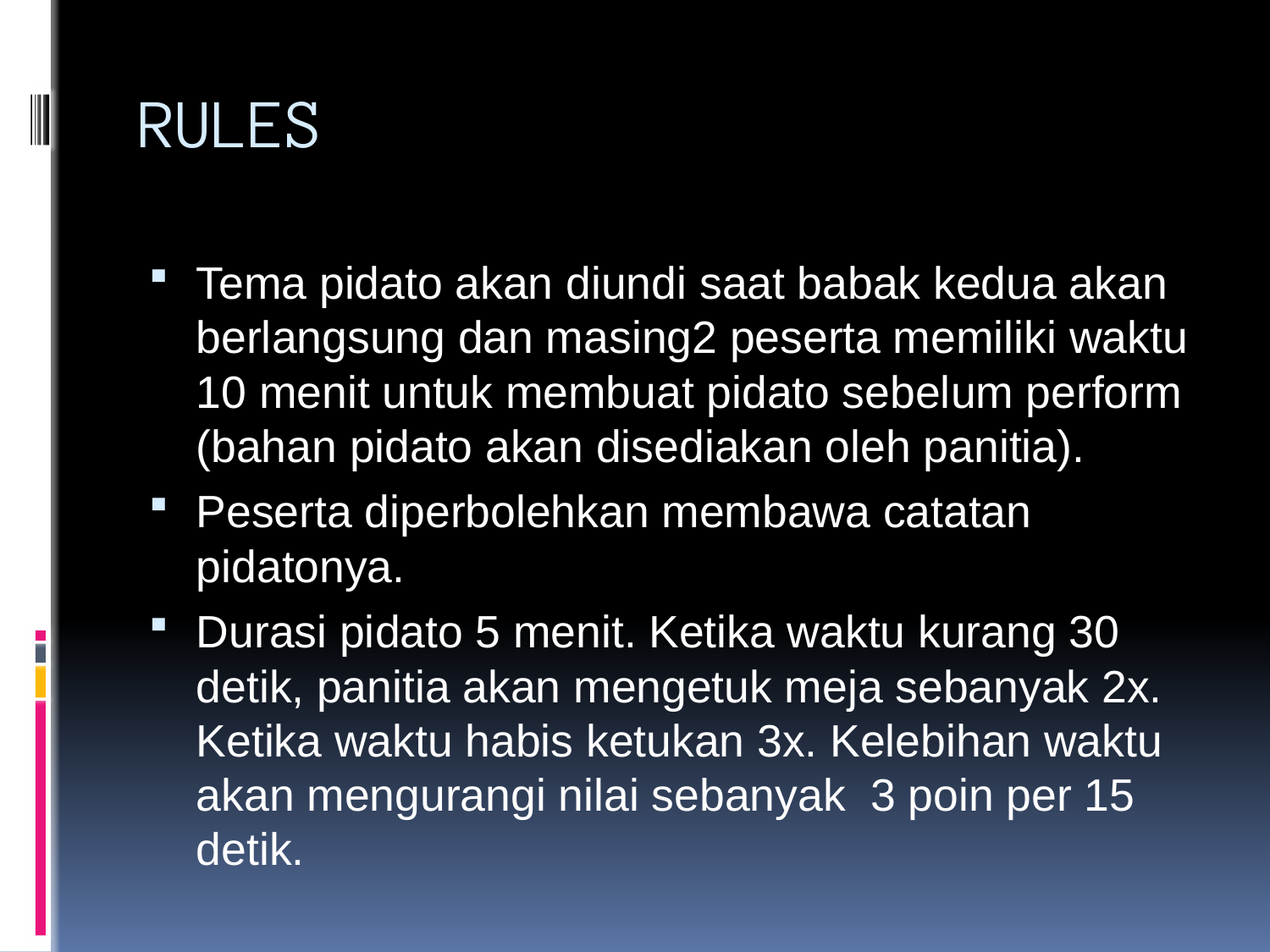

# RULES
Tema pidato akan diundi saat babak kedua akan berlangsung dan masing2 peserta memiliki waktu 10 menit untuk membuat pidato sebelum perform (bahan pidato akan disediakan oleh panitia).
Peserta diperbolehkan membawa catatan pidatonya.
Durasi pidato 5 menit. Ketika waktu kurang 30 detik, panitia akan mengetuk meja sebanyak 2x. Ketika waktu habis ketukan 3x. Kelebihan waktu akan mengurangi nilai sebanyak  3 poin per 15 detik.